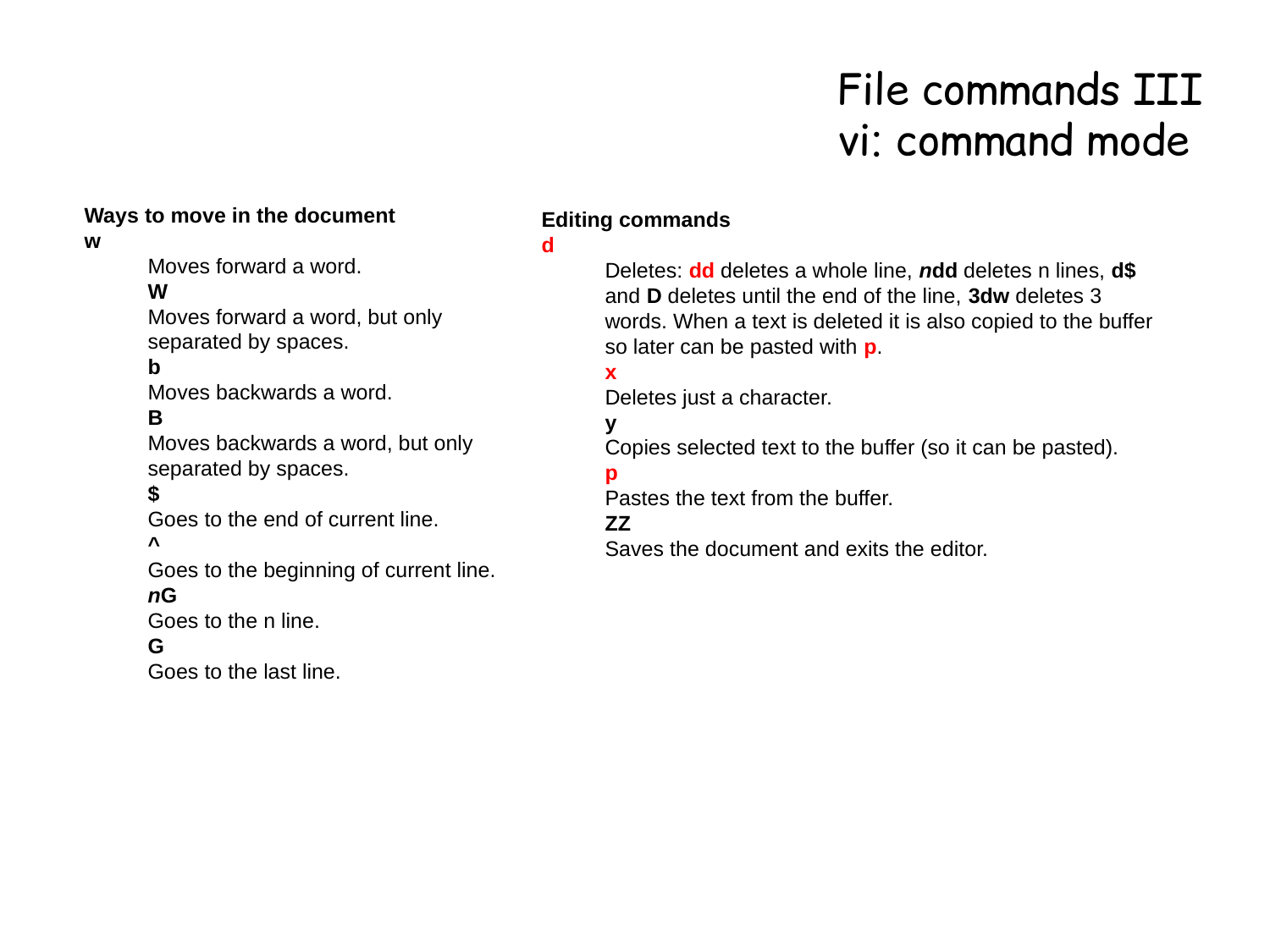

File commands III
vi: command mode
Ways to move in the document
w
Moves forward a word.
W
Moves forward a word, but only separated by spaces.
b
Moves backwards a word.
B
Moves backwards a word, but only separated by spaces.
$
Goes to the end of current line.
^
Goes to the beginning of current line.
nG
Goes to the n line.
G
Goes to the last line.

Editing commands
d
Deletes: dd deletes a whole line, ndd deletes n lines, d$ and D deletes until the end of the line, 3dw deletes 3 words. When a text is deleted it is also copied to the buffer so later can be pasted with p.
x
Deletes just a character.
y
Copies selected text to the buffer (so it can be pasted).
p
Pastes the text from the buffer.
ZZ
Saves the document and exits the editor.